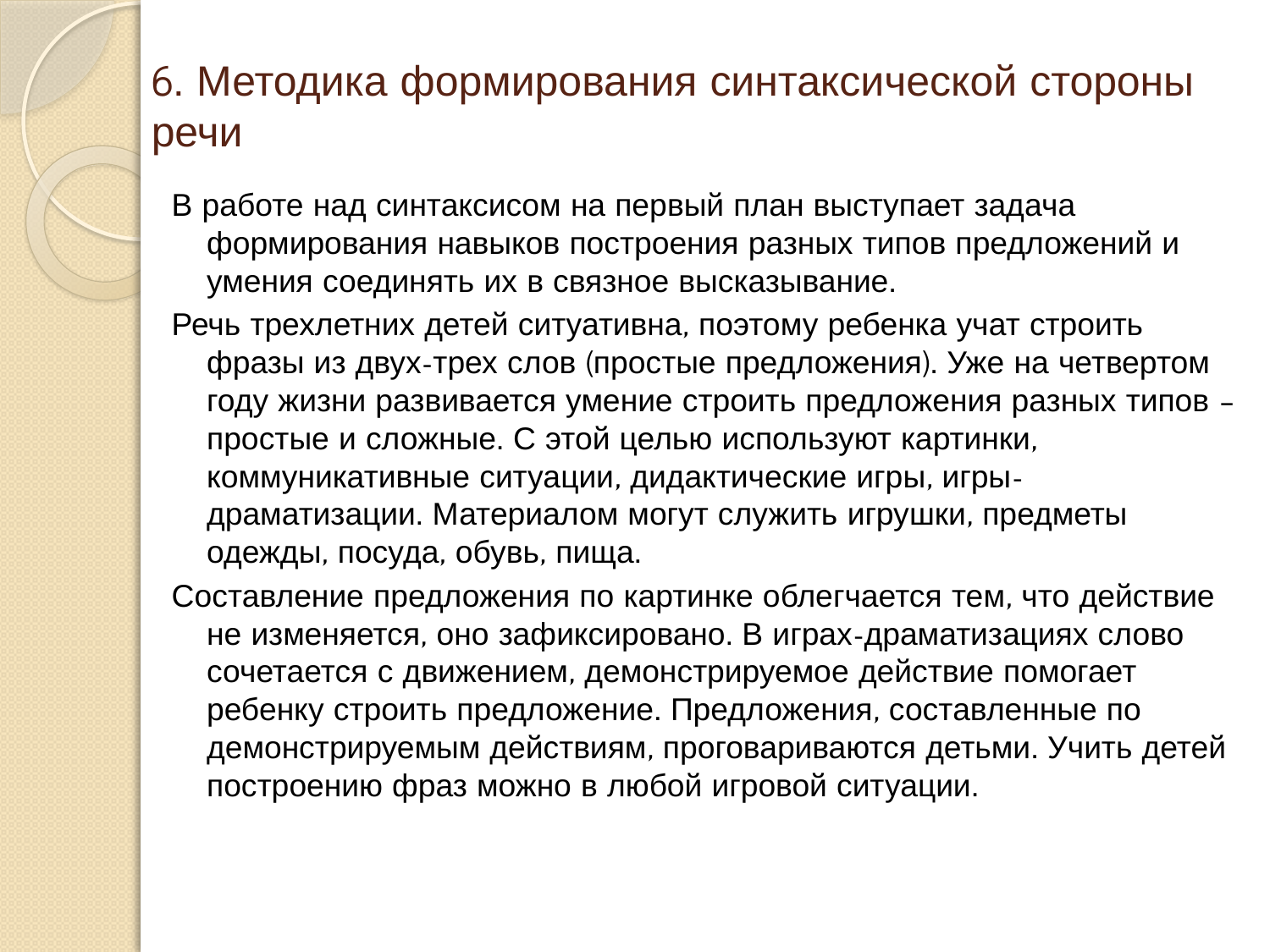

# 6. Методика формирования синтаксической стороны речи
В работе над синтаксисом на первый план выступает задача формирования навыков построения разных типов предложений и умения соединять их в связное высказывание.
Речь трехлетних детей ситуативна, поэтому ребенка учат строить фразы из двух-трех слов (простые предложения). Уже на четвертом году жизни развивается умение строить предложения разных типов – простые и сложные. С этой целью используют картинки, коммуникативные ситуации, дидактические игры, игры-драматизации. Материалом могут служить игрушки, предметы одежды, посуда, обувь, пища.
Составление предложения по картинке облегчается тем, что действие не изменяется, оно зафиксировано. В играх-драматизациях слово сочетается с движением, демонстрируемое действие помогает ребенку строить предложение. Предложения, составленные по демонстрируемым действиям, проговариваются детьми. Учить детей построению фраз можно в любой игровой ситуации.